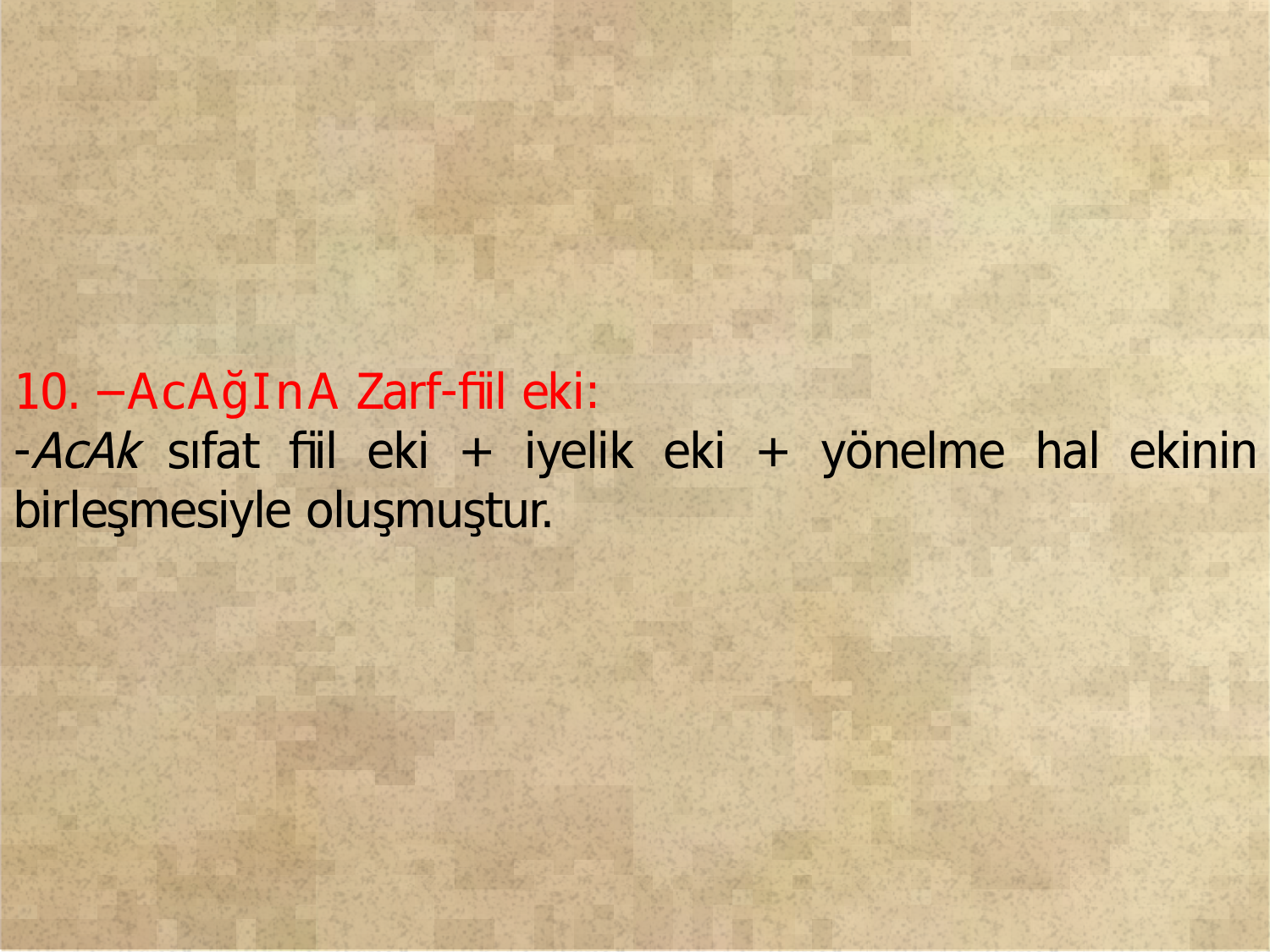

10. –AcAğInA Zarf-fiil eki:
-AcAk sıfat fiil eki + iyelik eki + yönelme hal ekinin birleşmesiyle oluşmuştur.